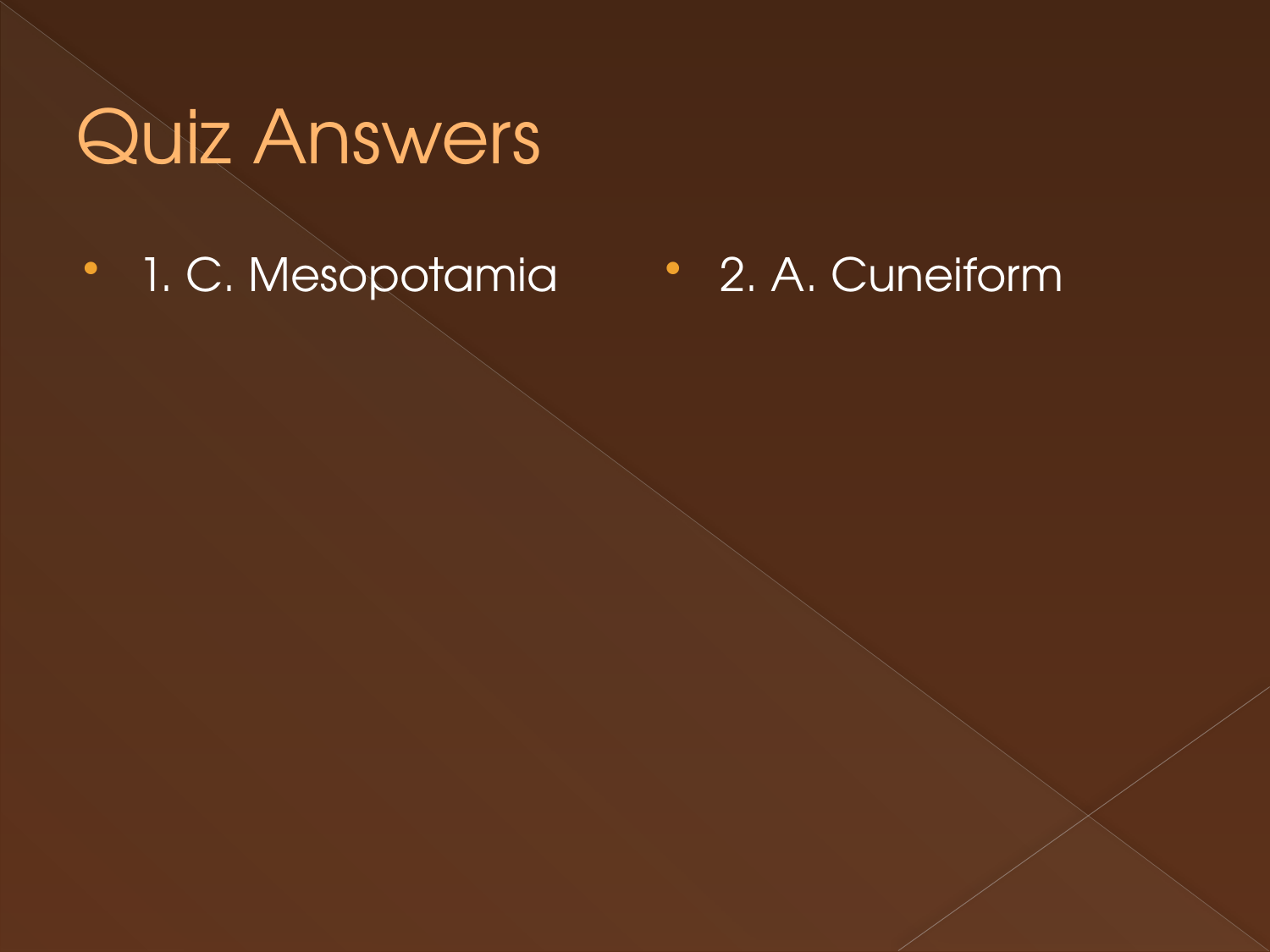

# Quiz Answers
1. C. Mesopotamia
2. A. Cuneiform